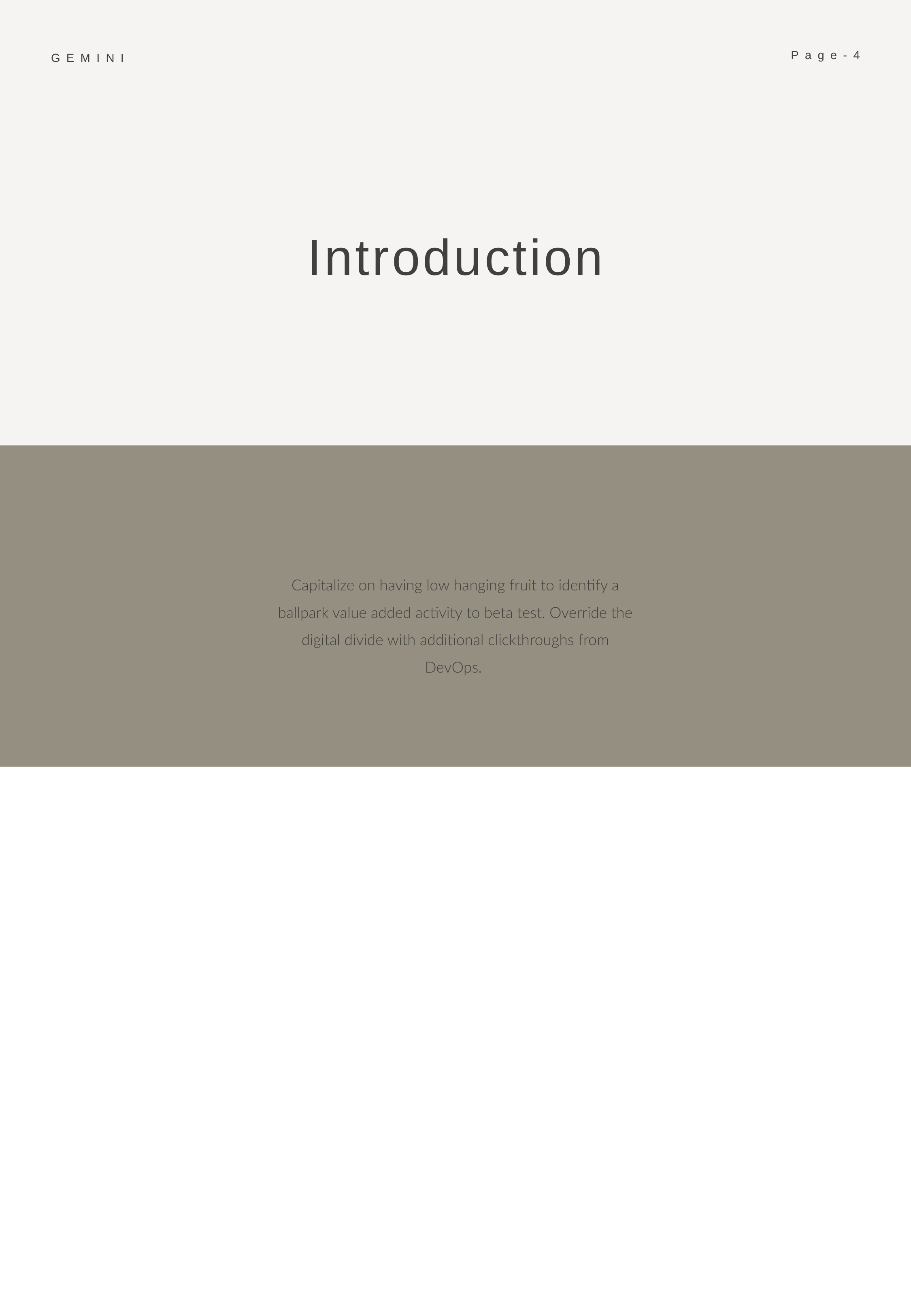

Page-4
GEMINI
Introduction

Capitalize on having low hanging fruit to identify a ballpark value added activity to beta test. Override the digital divide with additional clickthroughs from DevOps.